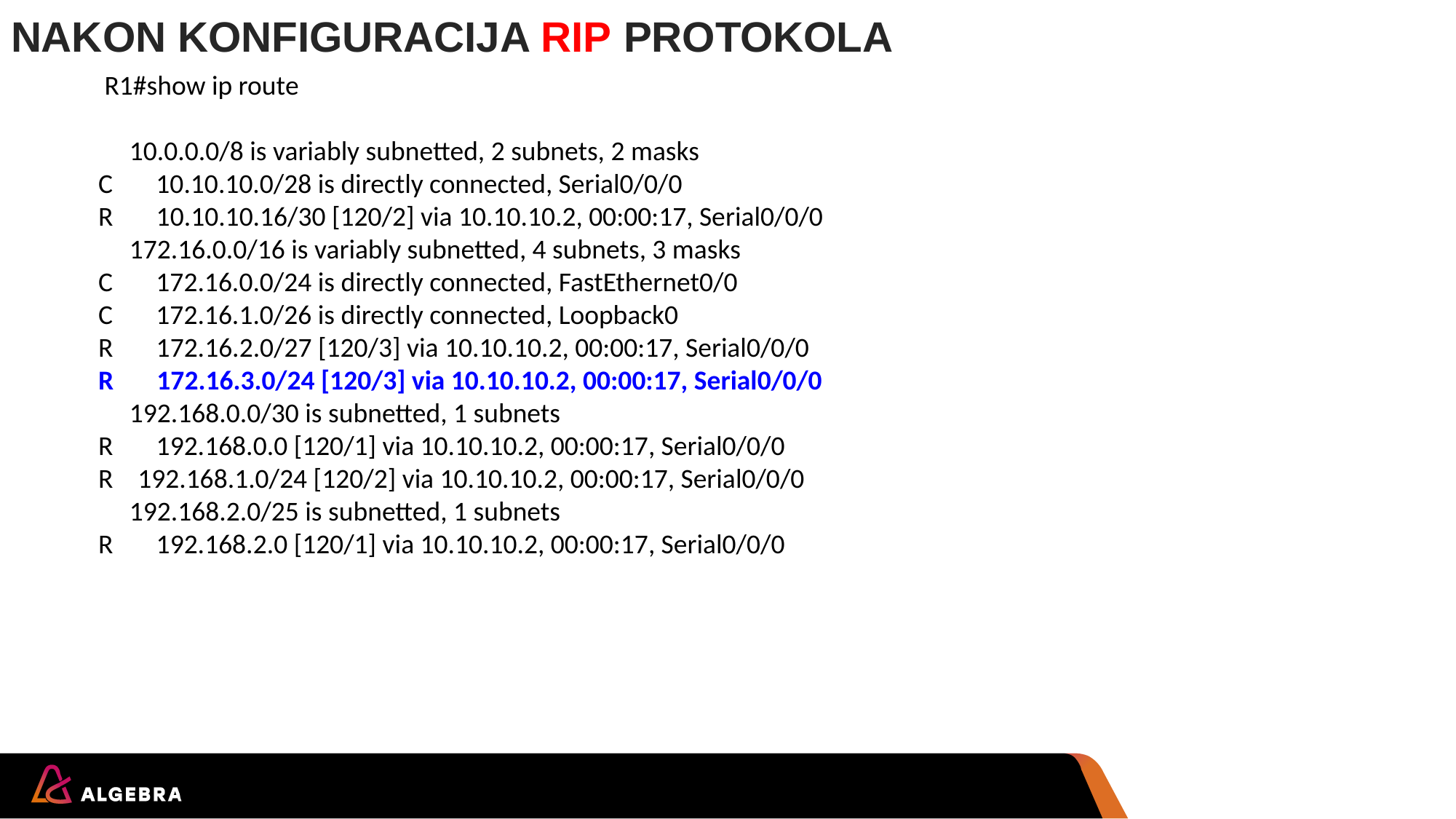

# NAKON KONFIGURACIJA RIP PROTOKOLA
 R1#show ip route

     10.0.0.0/8 is variably subnetted, 2 subnets, 2 masks
C       10.10.10.0/28 is directly connected, Serial0/0/0
R       10.10.10.16/30 [120/2] via 10.10.10.2, 00:00:17, Serial0/0/0
     172.16.0.0/16 is variably subnetted, 4 subnets, 3 masks
C       172.16.0.0/24 is directly connected, FastEthernet0/0
C       172.16.1.0/26 is directly connected, Loopback0
R       172.16.2.0/27 [120/3] via 10.10.10.2, 00:00:17, Serial0/0/0
R       172.16.3.0/24 [120/3] via 10.10.10.2, 00:00:17, Serial0/0/0
     192.168.0.0/30 is subnetted, 1 subnets
R       192.168.0.0 [120/1] via 10.10.10.2, 00:00:17, Serial0/0/0
R    192.168.1.0/24 [120/2] via 10.10.10.2, 00:00:17, Serial0/0/0
     192.168.2.0/25 is subnetted, 1 subnets
R       192.168.2.0 [120/1] via 10.10.10.2, 00:00:17, Serial0/0/0